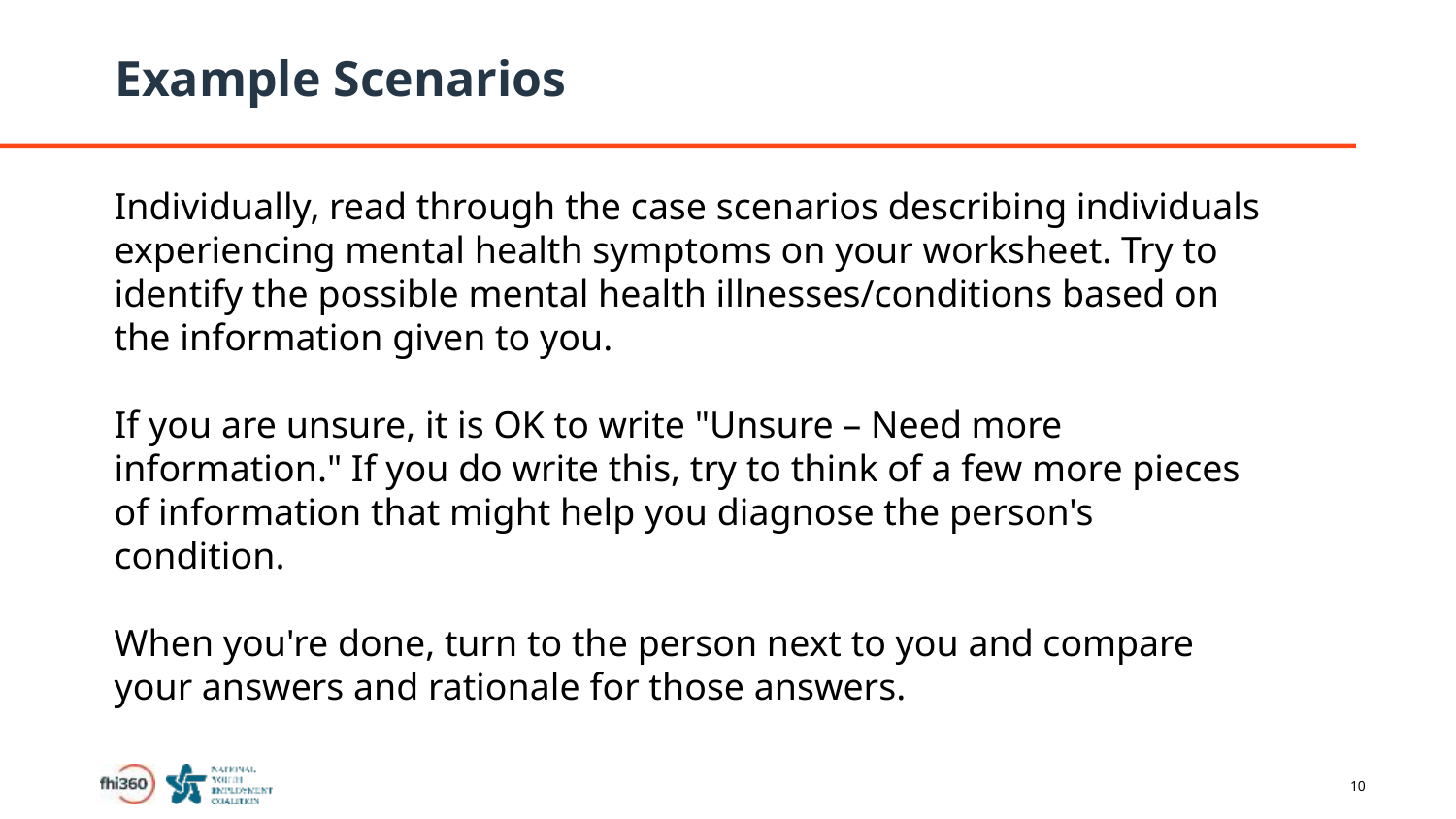

# Example Scenarios
Individually, read through the case scenarios describing individuals experiencing mental health symptoms on your worksheet. Try to identify the possible mental health illnesses/conditions based on the information given to you.

If you are unsure, it is OK to write "Unsure – Need more information." If you do write this, try to think of a few more pieces of information that might help you diagnose the person's condition.

When you're done, turn to the person next to you and compare your answers and rationale for those answers.